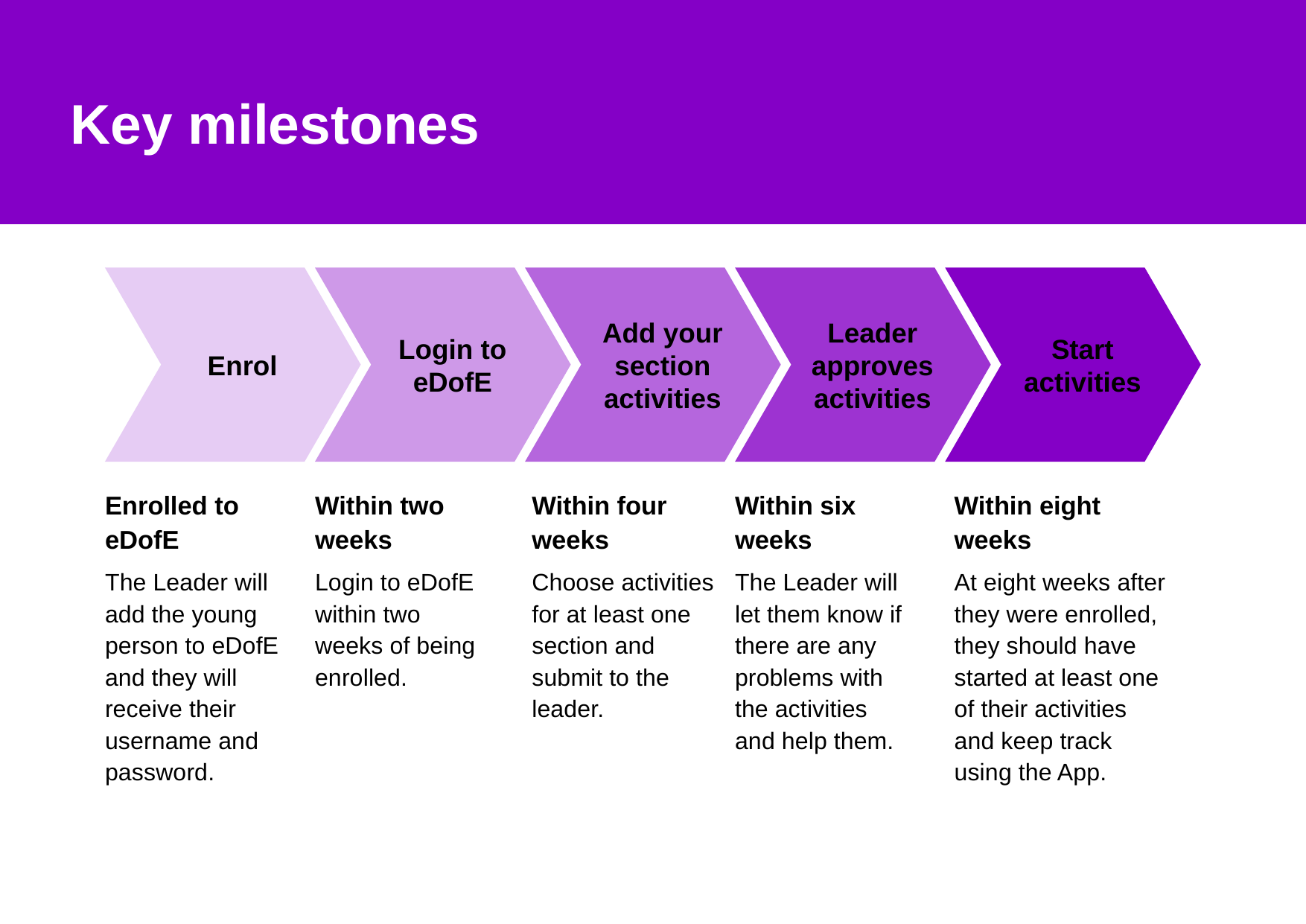

# Key milestones
Enrol
Login to eDofE
Add your section activities
Leader approves activities
Start activities
Within four weeks
Choose activities
for at least one section and submit to the leader.
Within six weeks
The Leader will let them know if there are any problems with the activities and help them.
Within eight weeks
At eight weeks after they were enrolled, they should have started at least one of their activities and keep track using the App.
Enrolled to eDofE
The Leader will add the young person to eDofE and they will receive their username and password.
Within two weeks
Login to eDofE within two weeks of being enrolled.